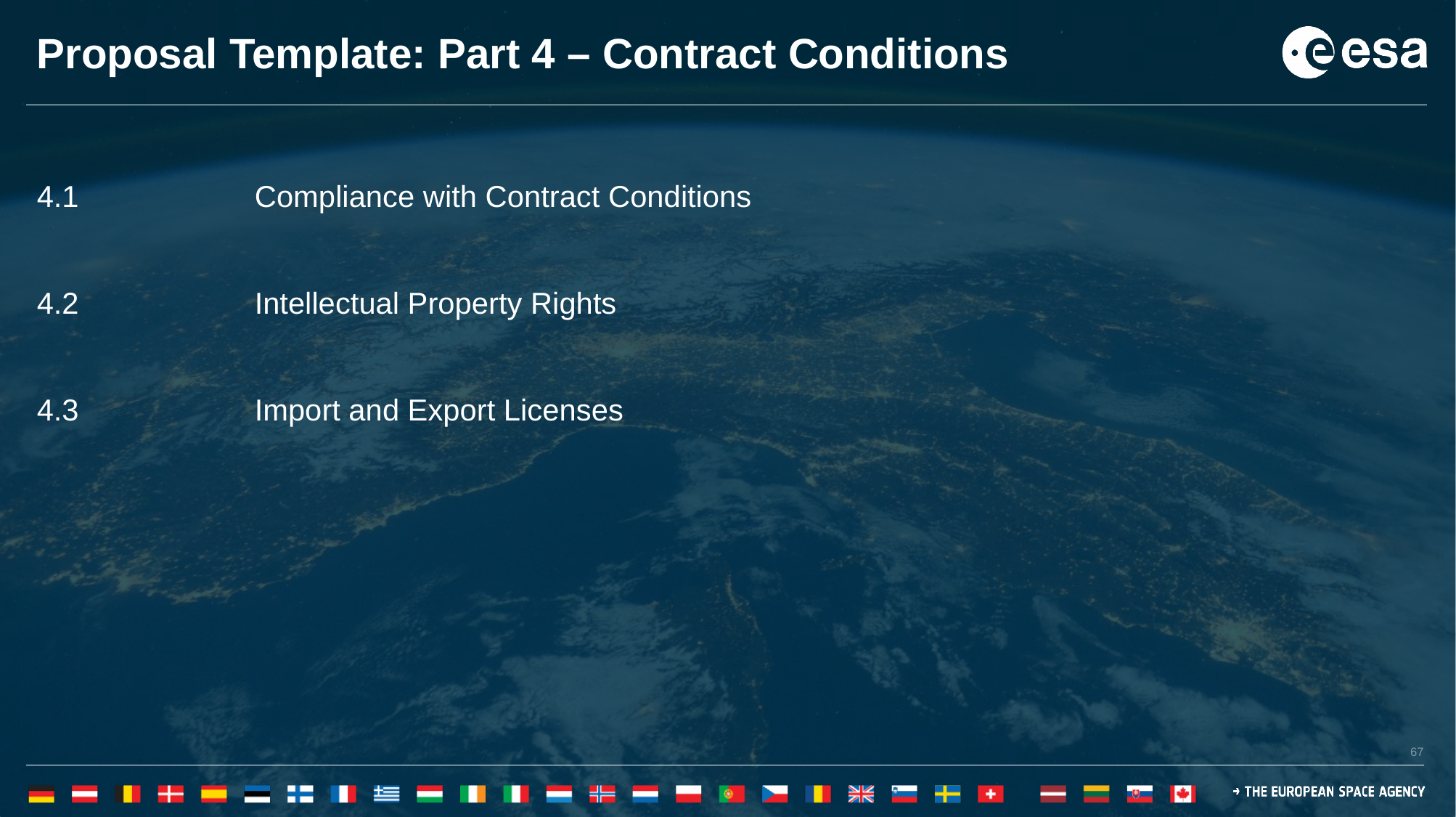

# Proposal Template: Part 4 – Contract Conditions
4.1		Compliance with Contract Conditions
4.2		Intellectual Property Rights
4.3		Import and Export Licenses